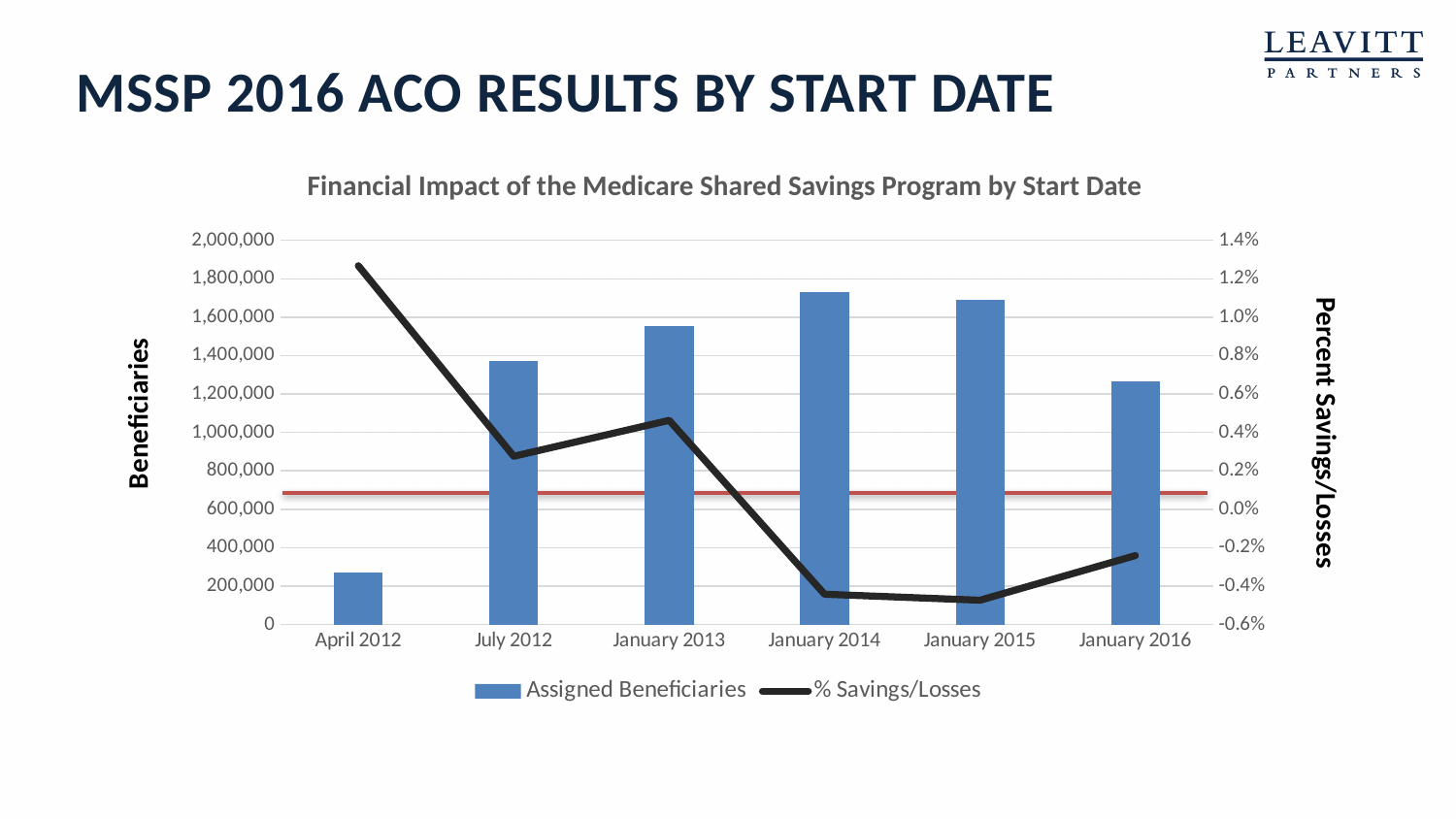

# MSSP 2016 ACO Results by Start Date
Financial Impact of the Medicare Shared Savings Program by Start Date

### Chart

| Category | Assigned Beneficiaries | % Savings/Losses |
|---|---|---|
| April 2012 | 268723.0 | 0.0126804346218705 |
| July 2012 | 1371251.0 | 0.00275739142671228 |
| January 2013 | 1555241.0 | 0.00462837517261505 |
| January 2014 | 1728929.0 | -0.00442511076107621 |
| January 2015 | 1691563.0 | -0.00473871221765876 |
| January 2016 | 1268351.0 | -0.00241626659408212 |
Beneficiaries
Percent Savings/Losses